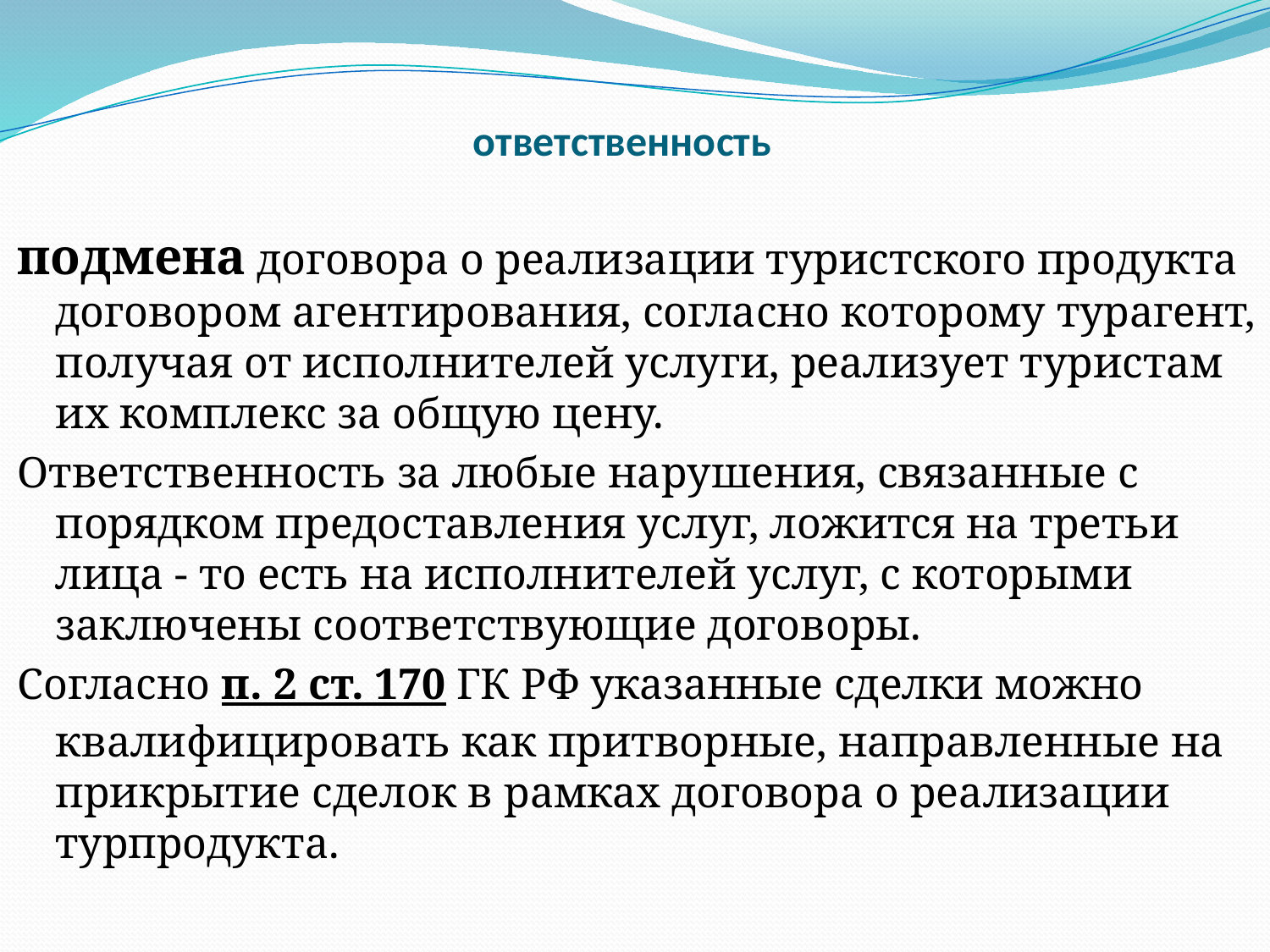

ответственность

подмена договора о реализации туристского продукта договором агентирования, согласно которому турагент, получая от исполнителей услуги, реализует туристам их комплекс за общую цену.
Ответственность за любые нарушения, связанные с порядком предоставления услуг, ложится на третьи лица - то есть на исполнителей услуг, с которыми заключены соответствующие договоры.
Согласно п. 2 ст. 170 ГК РФ указанные сделки можно квалифицировать как притворные, направленные на прикрытие сделок в рамках договора о реализации турпродукта.